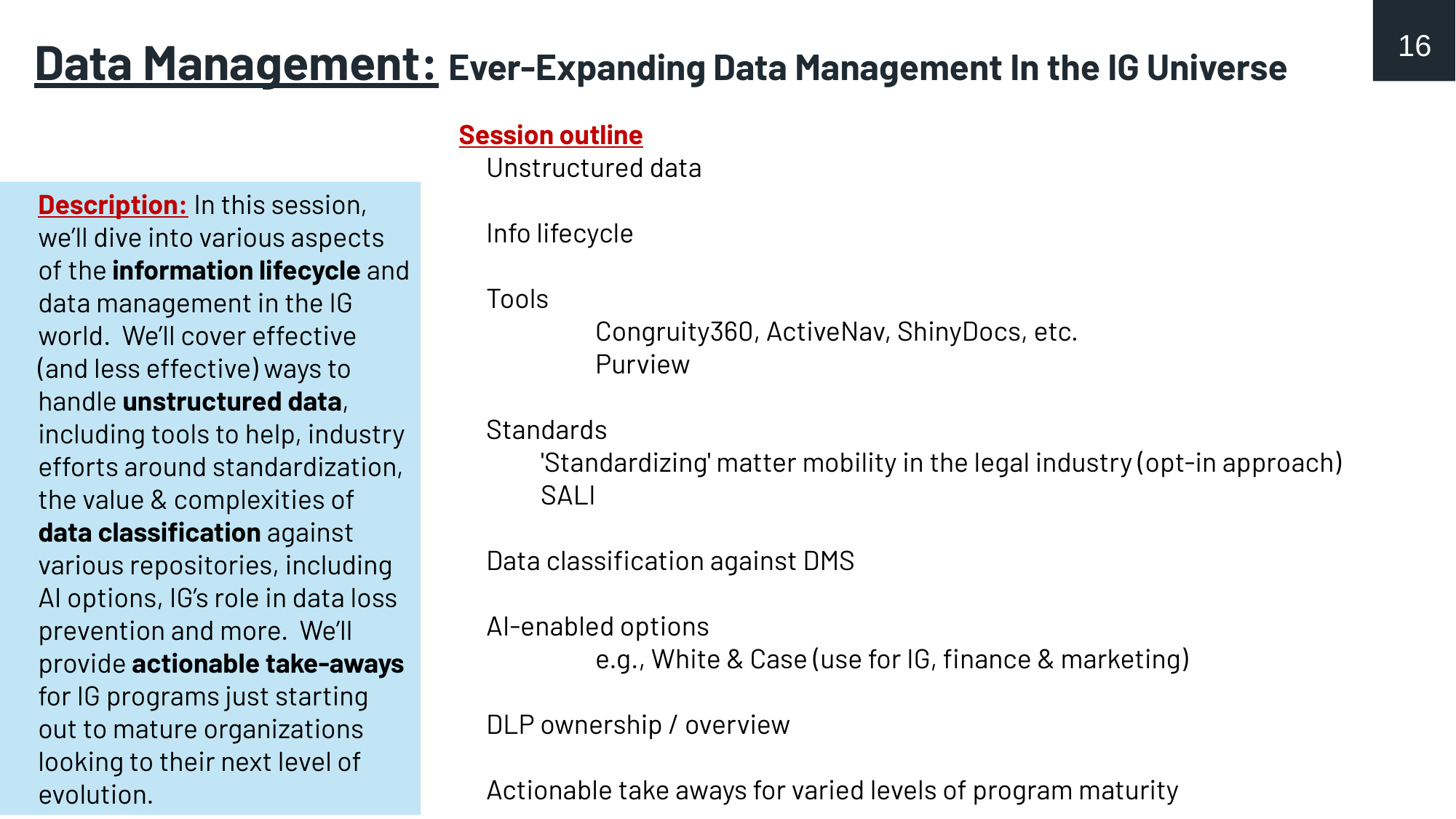

16
Data Management: Ever-Expanding Data Management In the IG Universe

Session outline
Unstructured data

Info lifecycle

Tools
	Congruity360, ActiveNav, ShinyDocs, etc.
	Purview

Standards
'Standardizing' matter mobility in the legal industry (opt-in approach)
SALI

Data classification against DMS

AI-enabled options
	e.g., White & Case (use for IG, finance & marketing)

DLP ownership / overview

Actionable take aways for varied levels of program maturity

Description: In this session, we’ll dive into various aspects of the information lifecycle and data management in the IG world.  We’ll cover effective (and less effective) ways to handle unstructured data, including tools to help, industry efforts around standardization, the value & complexities of data classification against various repositories, including AI options, IG’s role in data loss prevention and more.  We’ll provide actionable take-aways for IG programs just starting out to mature organizations looking to their next level of evolution.